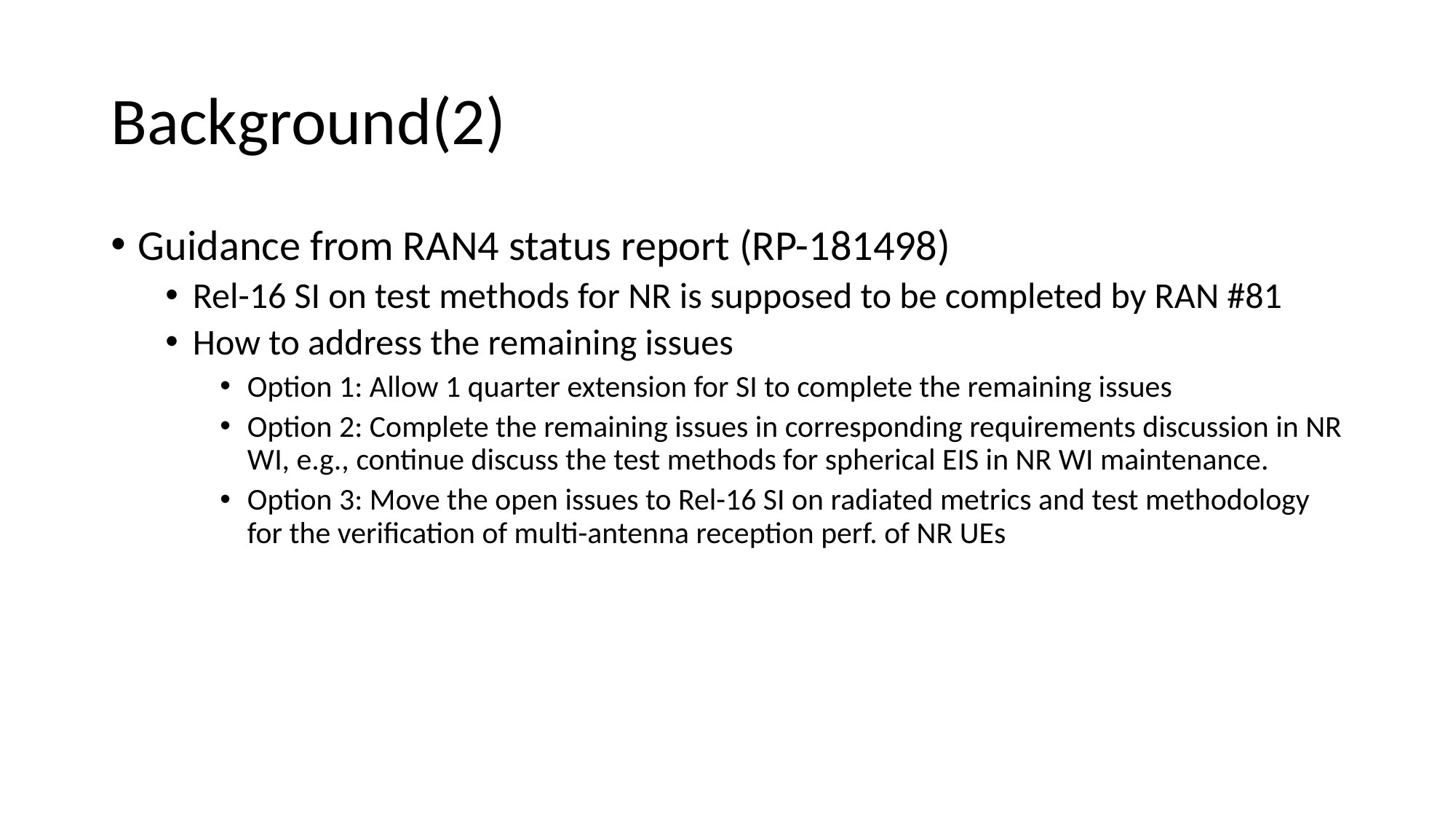

# Background(2)
Guidance from RAN4 status report (RP-181498)
Rel-16 SI on test methods for NR is supposed to be completed by RAN #81
How to address the remaining issues
Option 1: Allow 1 quarter extension for SI to complete the remaining issues
Option 2: Complete the remaining issues in corresponding requirements discussion in NR WI, e.g., continue discuss the test methods for spherical EIS in NR WI maintenance.
Option 3: Move the open issues to Rel-16 SI on radiated metrics and test methodology for the verification of multi-antenna reception perf. of NR UEs